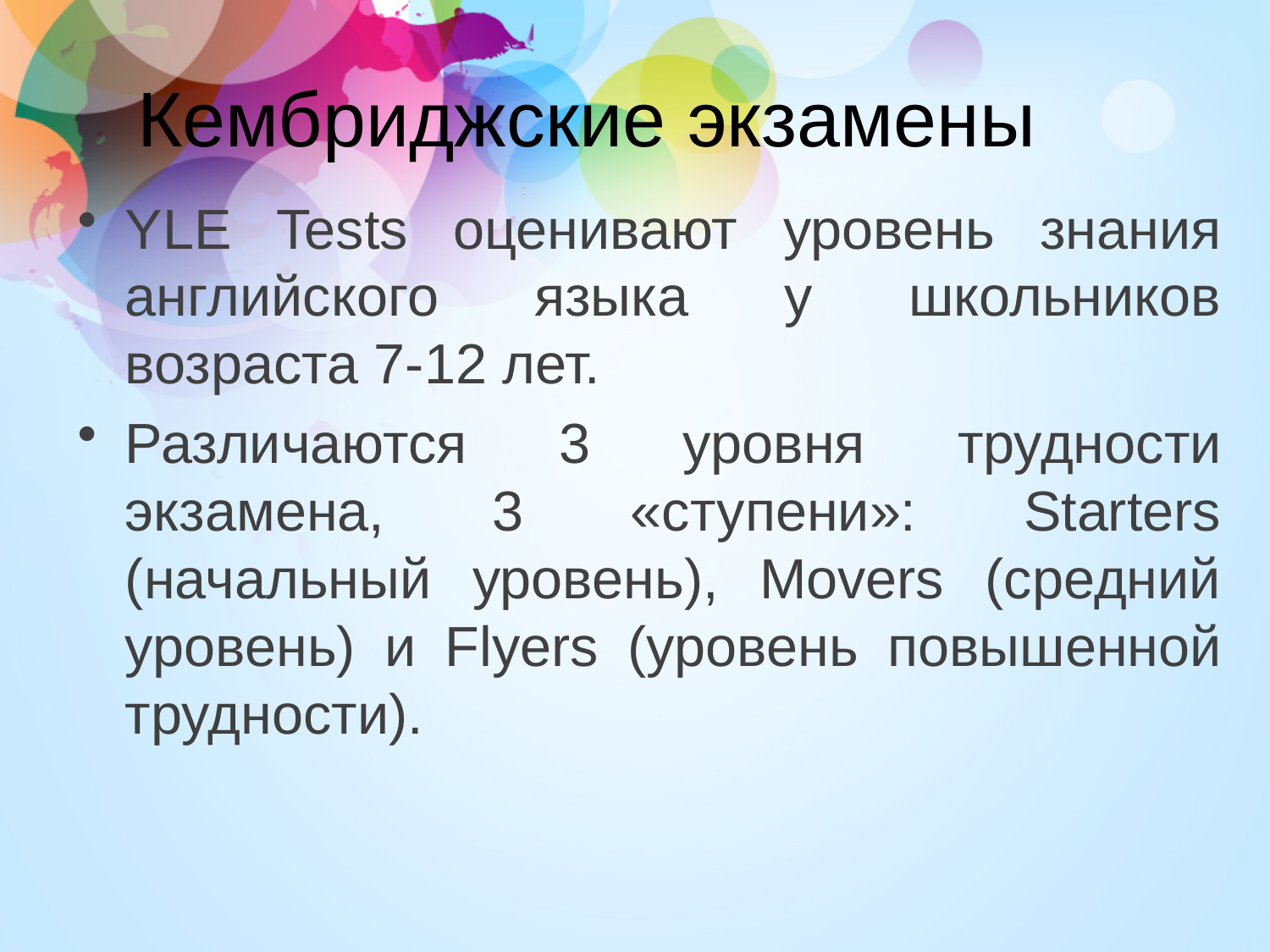

# Кембриджские экзамены
YLE Tests оценивают уровень знания английского языка у школьников возраста 7-12 лет.
Различаются 3 уровня трудности экзамена, 3 «ступени»: Starters (начальный уровень), Movers (средний уровень) и Flyers (уровень повышенной трудности).